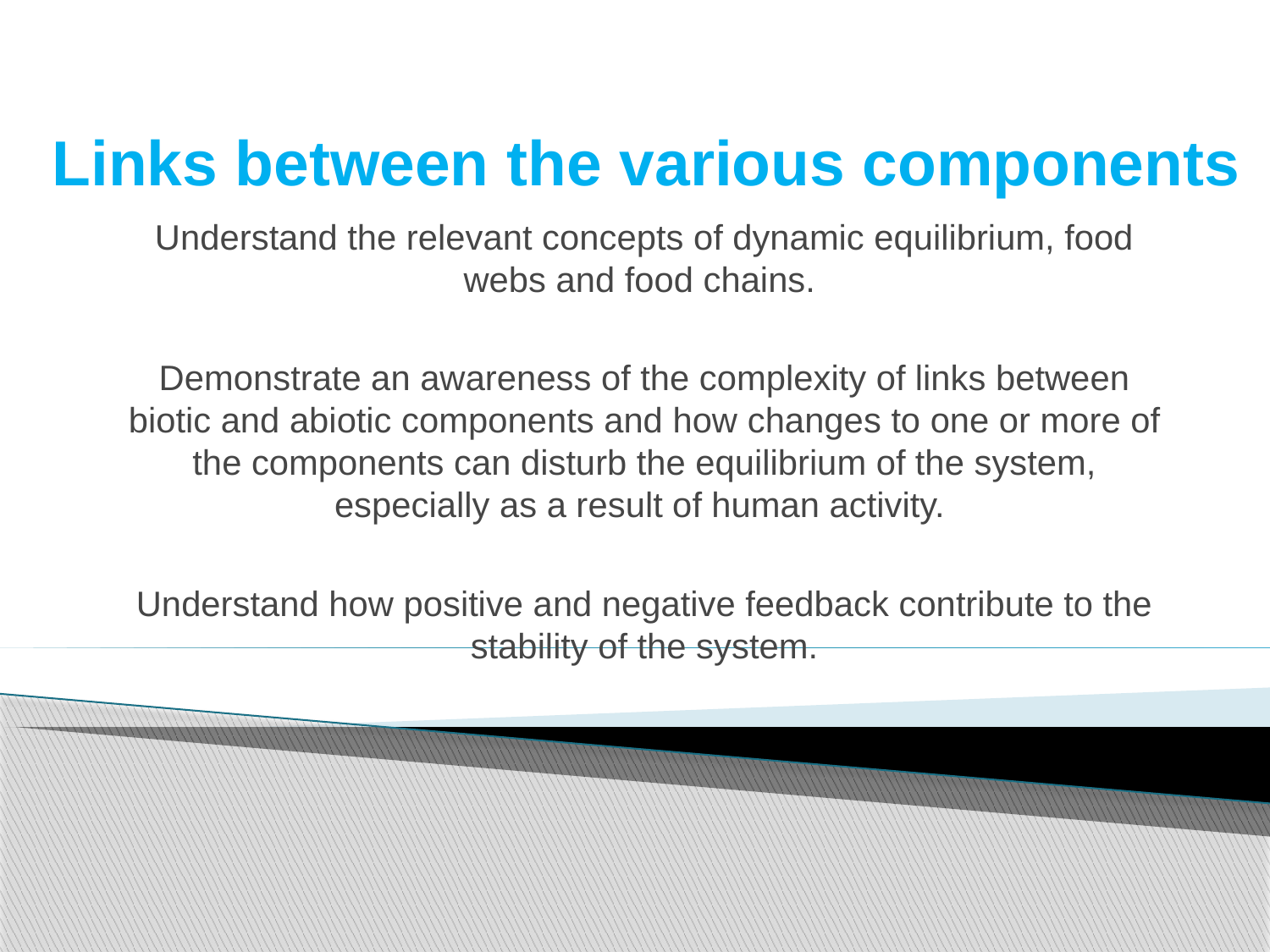

# Links between the various components
Understand the relevant concepts of dynamic equilibrium, food webs and food chains.

Demonstrate an awareness of the complexity of links between biotic and abiotic components and how changes to one or more of the components can disturb the equilibrium of the system, especially as a result of human activity.

Understand how positive and negative feedback contribute to the stability of the system.